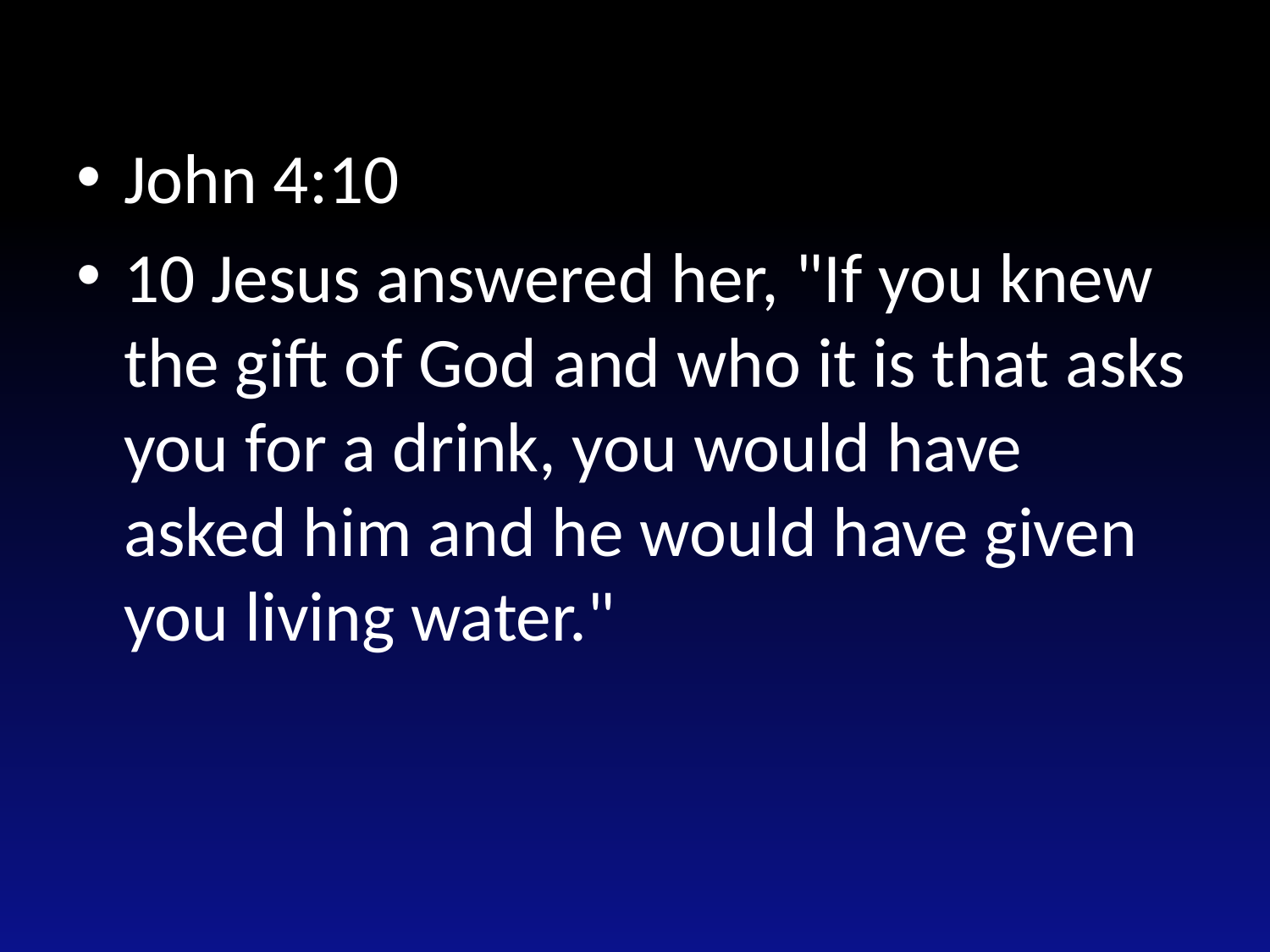

#
John 4:10
10 Jesus answered her, "If you knew the gift of God and who it is that asks you for a drink, you would have asked him and he would have given you living water."